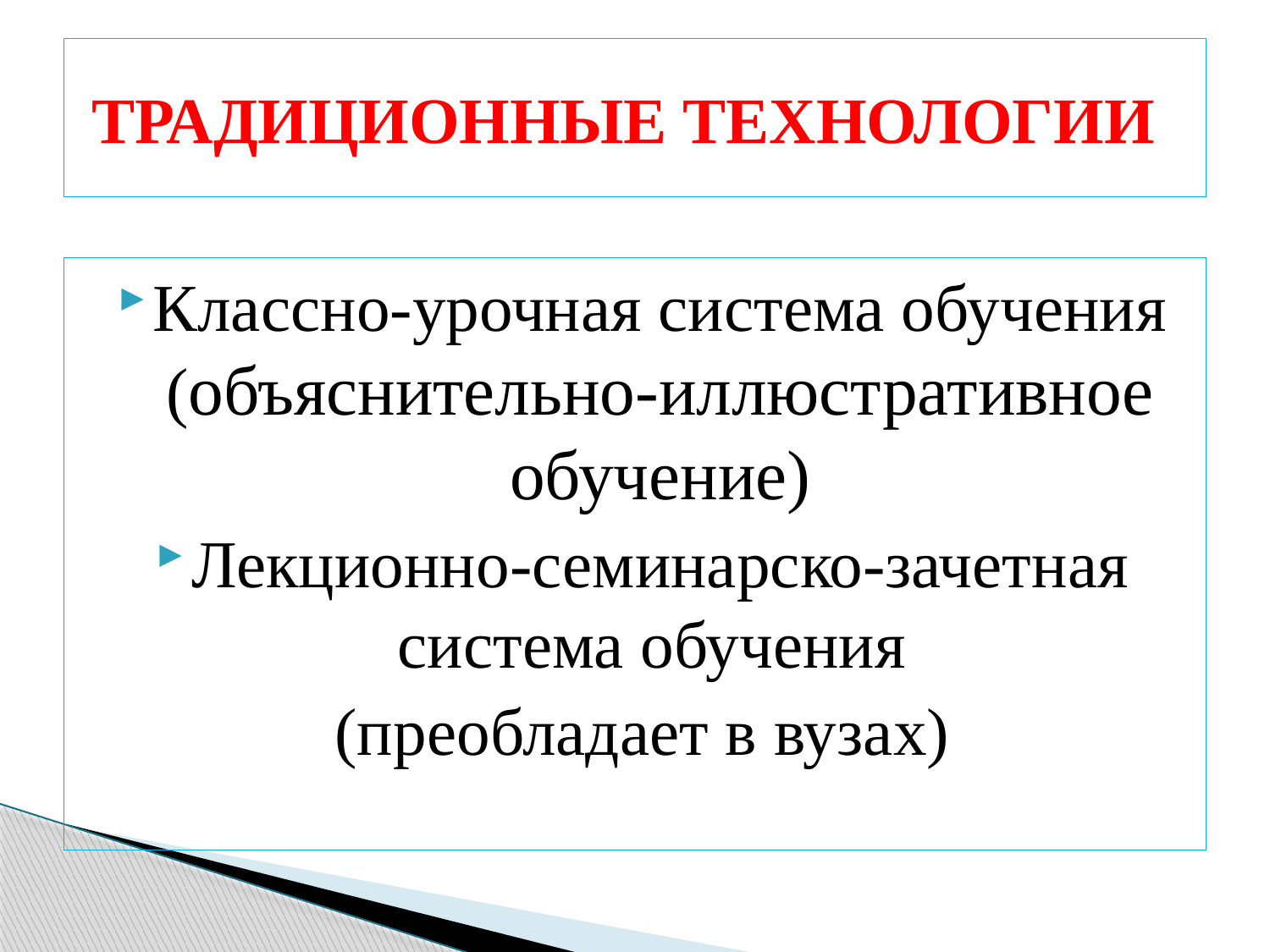

# ТРАДИЦИОННЫЕ ТЕХНОЛОГИИ
Классно-урочная система обучения (объяснительно-иллюстративное обучение)
Лекционно-семинарско-зачетная система обучения
(преобладает в вузах)